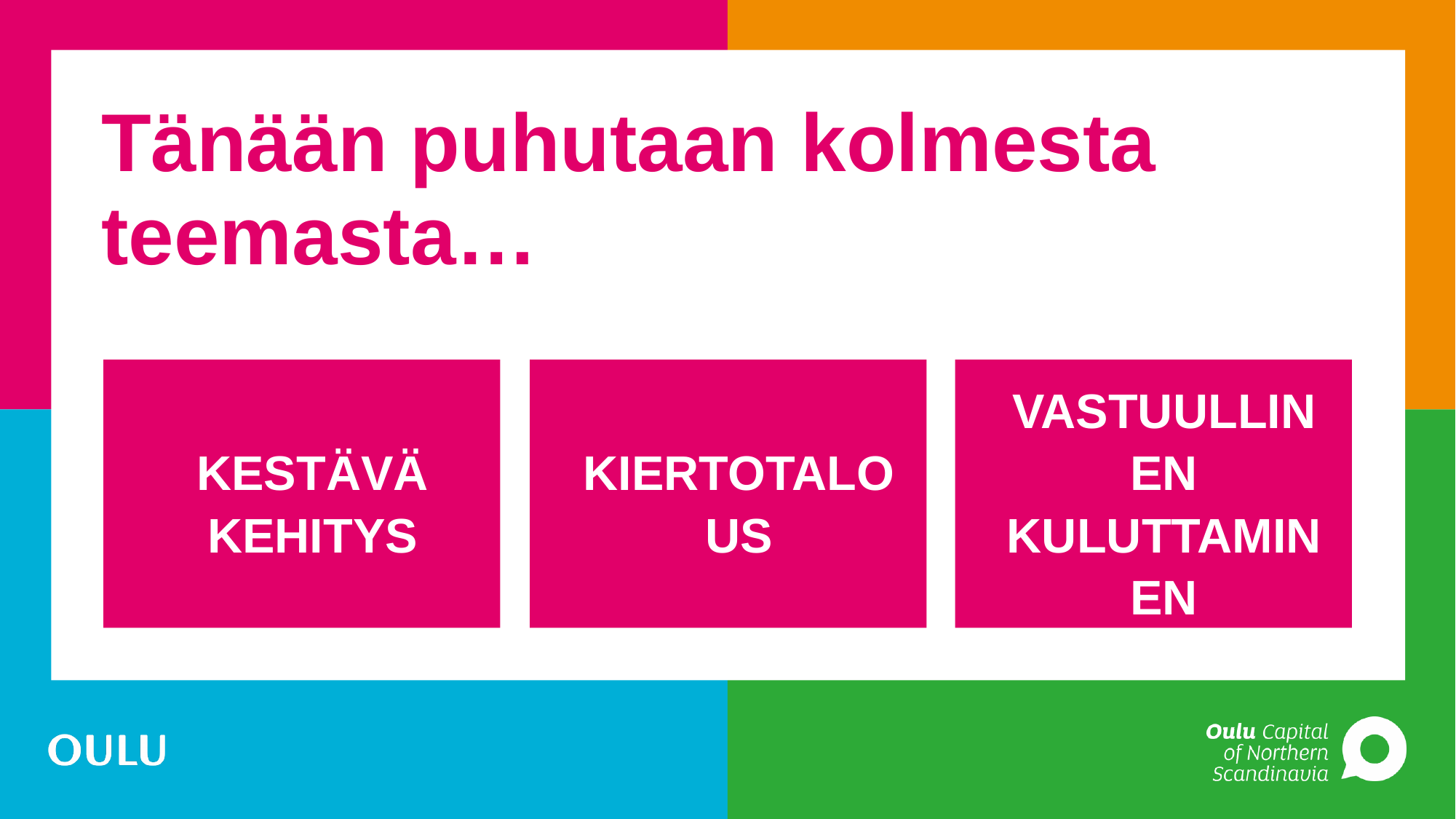

# Tänään puhutaan kolmesta teemasta…
KESTÄVÄ KEHITYS
KIERTOTALOUS
VASTUULLINEN KULUTTAMINEN